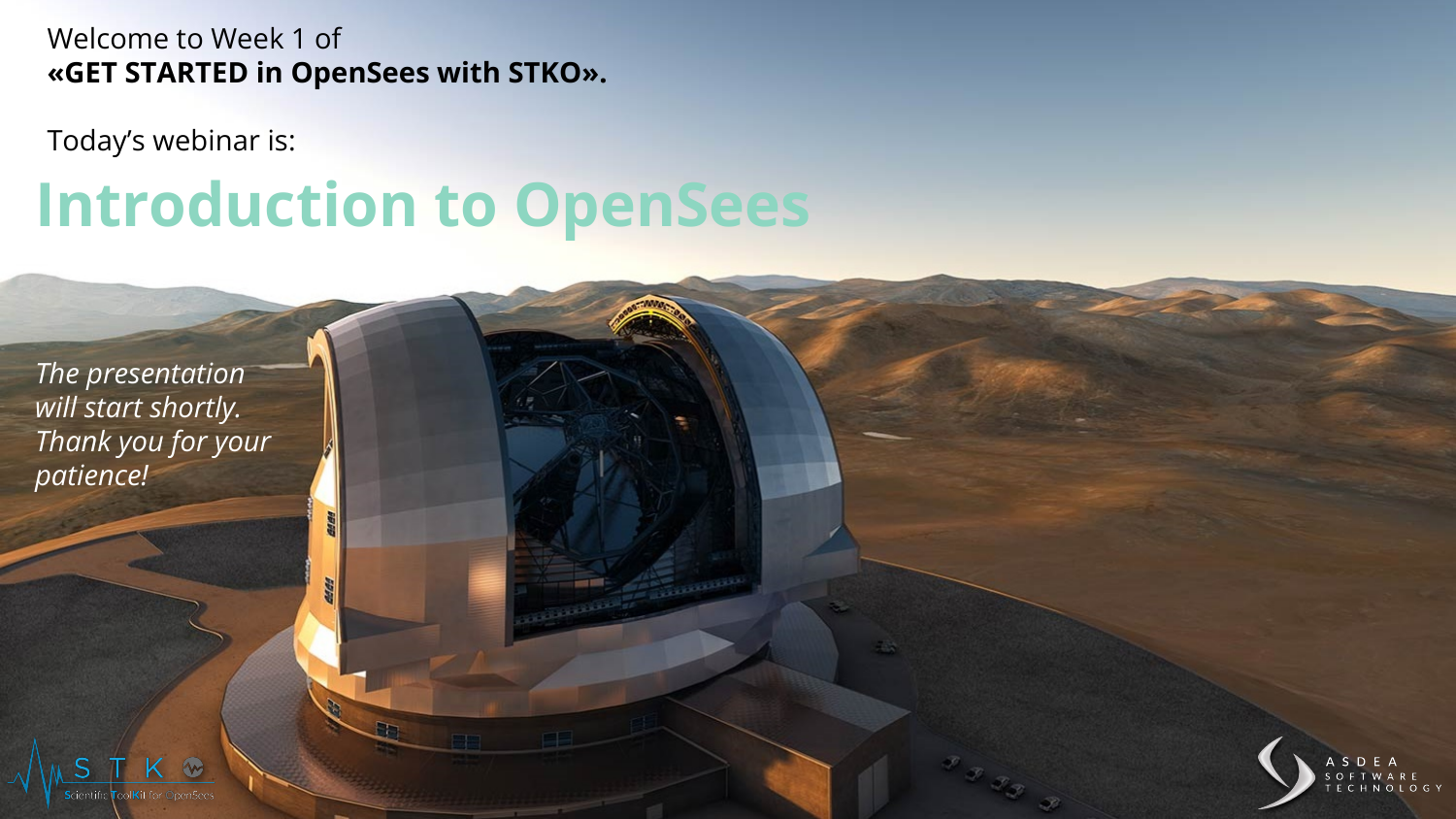

Welcome to Week 1 of
«GET STARTED in OpenSees with STKO».

Today’s webinar is:

# Introduction to OpenSees
The presentation will start shortly.
Thank you for your patience!